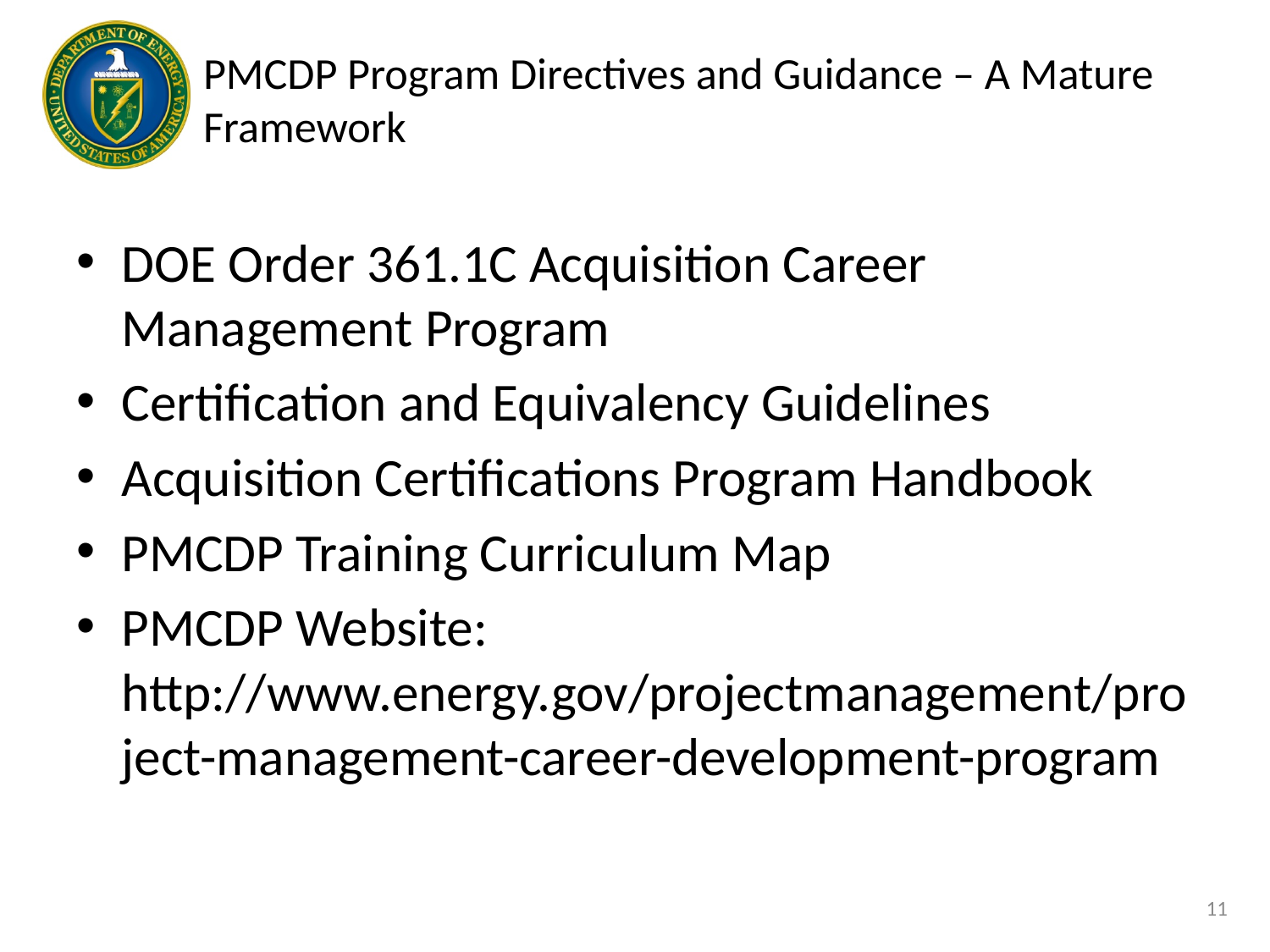

# PMCDP Program Directives and Guidance – A Mature Framework
DOE Order 361.1C Acquisition Career Management Program
Certification and Equivalency Guidelines
Acquisition Certifications Program Handbook
PMCDP Training Curriculum Map
PMCDP Website:  http://www.energy.gov/projectmanagement/project-management-career-development-program
11